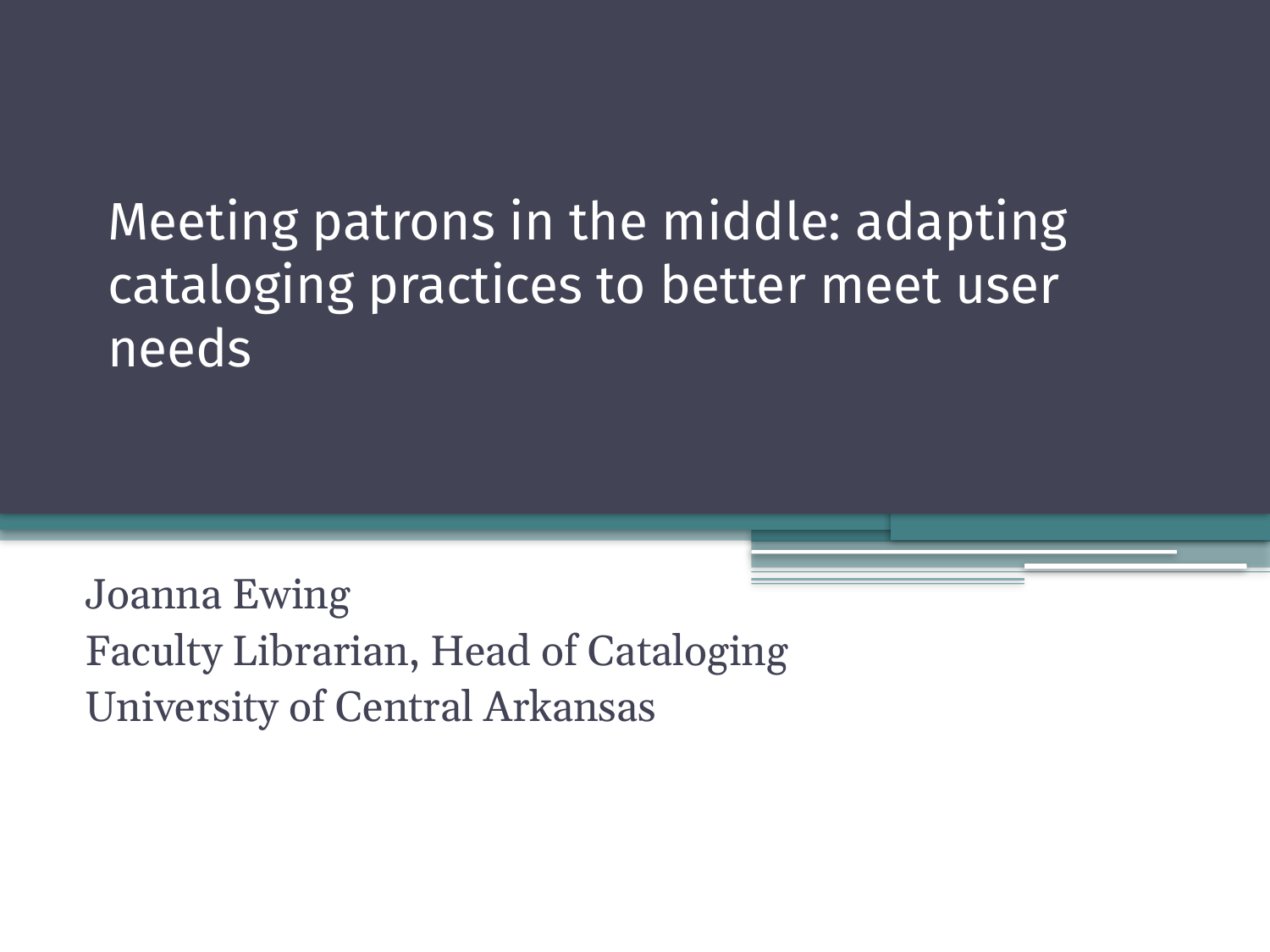

# Meeting patrons in the middle: adapting cataloging practices to better meet user needs
Joanna Ewing
Faculty Librarian, Head of Cataloging
University of Central Arkansas